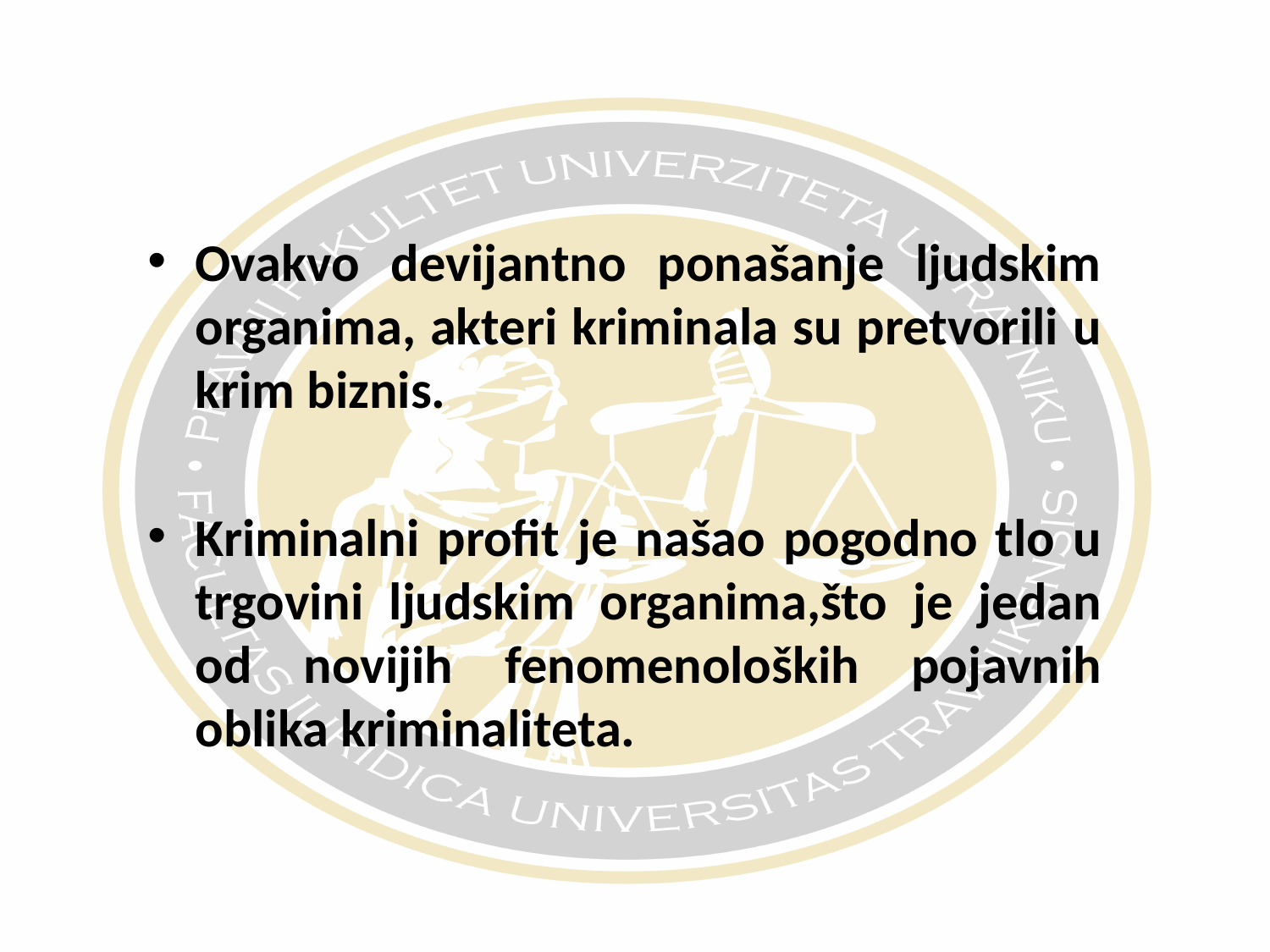

#
Ovakvo devijantno ponašanje ljudskim organima, akteri kriminala su pretvorili u krim biznis.

Kriminalni profit je našao pogodno tlo u trgovini ljudskim organima,što je jedan od novijih fenomenoloških pojavnih oblika kriminaliteta.